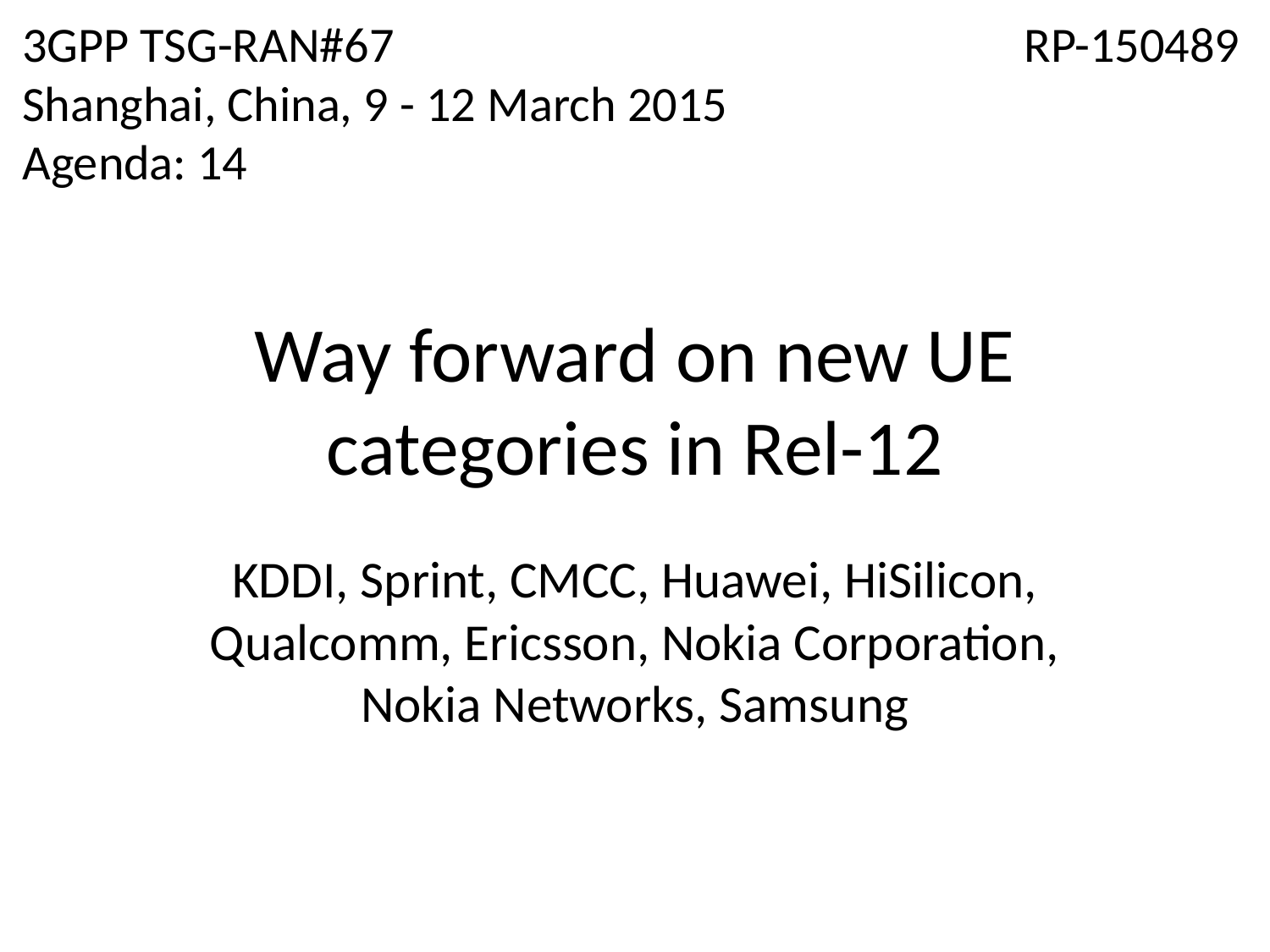

3GPP TSG-RAN#67
Shanghai, China, 9 - 12 March 2015
Agenda: 14
RP-150489
# Way forward on new UE categories in Rel-12
KDDI, Sprint, CMCC, Huawei, HiSilicon, Qualcomm, Ericsson, Nokia Corporation, Nokia Networks, Samsung